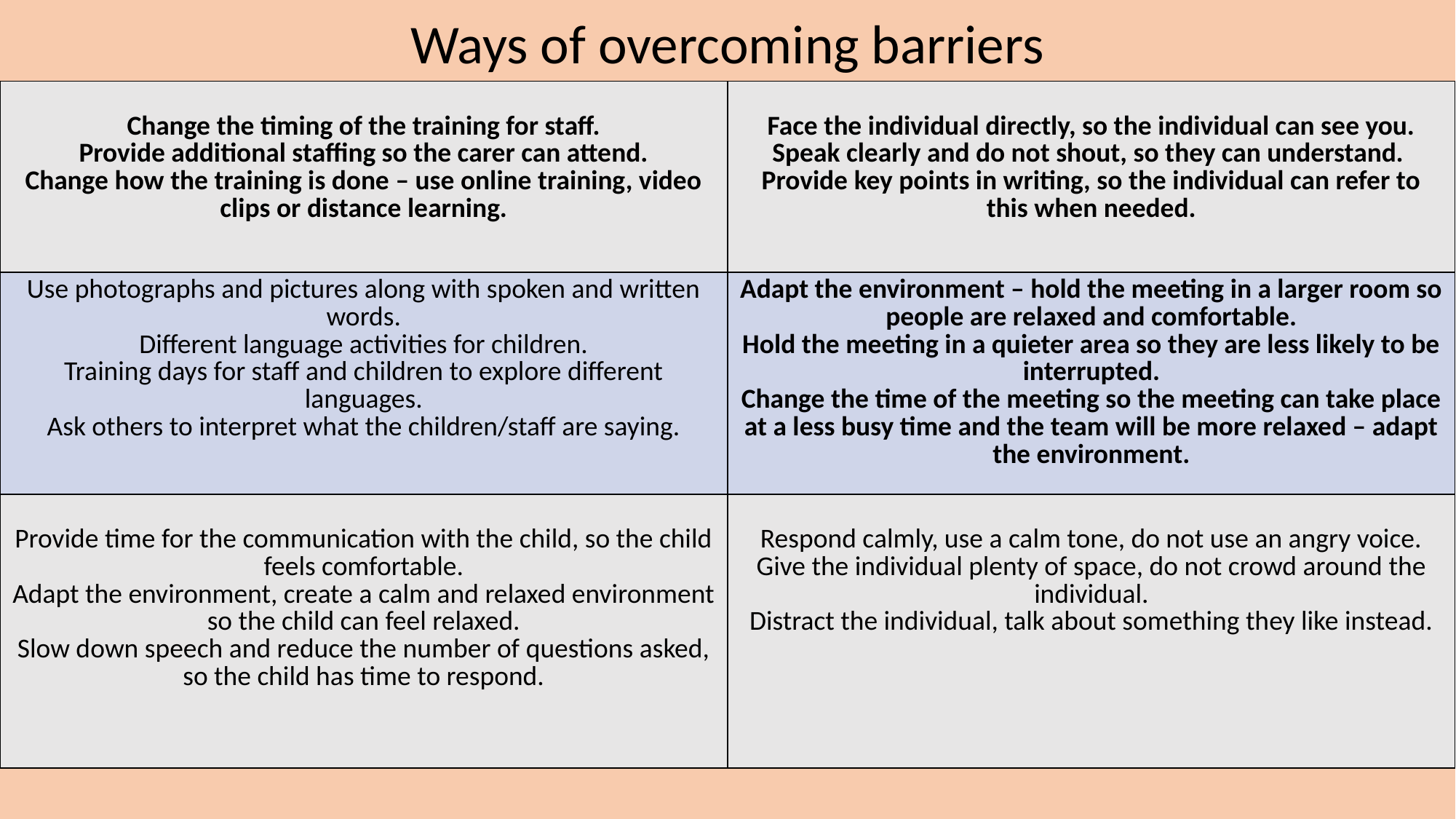

# Ways of overcoming barriers
| Change the timing of the training for staff. Provide additional staffing so the carer can attend. Change how the training is done – use online training, video clips or distance learning. | Face the individual directly, so the individual can see you. Speak clearly and do not shout, so they can understand. Provide key points in writing, so the individual can refer to this when needed. |
| --- | --- |
| Use photographs and pictures along with spoken and written words. Different language activities for children. Training days for staff and children to explore different languages. Ask others to interpret what the children/staff are saying. | Adapt the environment – hold the meeting in a larger room so people are relaxed and comfortable. Hold the meeting in a quieter area so they are less likely to be interrupted. Change the time of the meeting so the meeting can take place at a less busy time and the team will be more relaxed – adapt the environment. |
| Provide time for the communication with the child, so the child feels comfortable. Adapt the environment, create a calm and relaxed environment so the child can feel relaxed. Slow down speech and reduce the number of questions asked, so the child has time to respond. | Respond calmly, use a calm tone, do not use an angry voice. Give the individual plenty of space, do not crowd around the individual. Distract the individual, talk about something they like instead. |